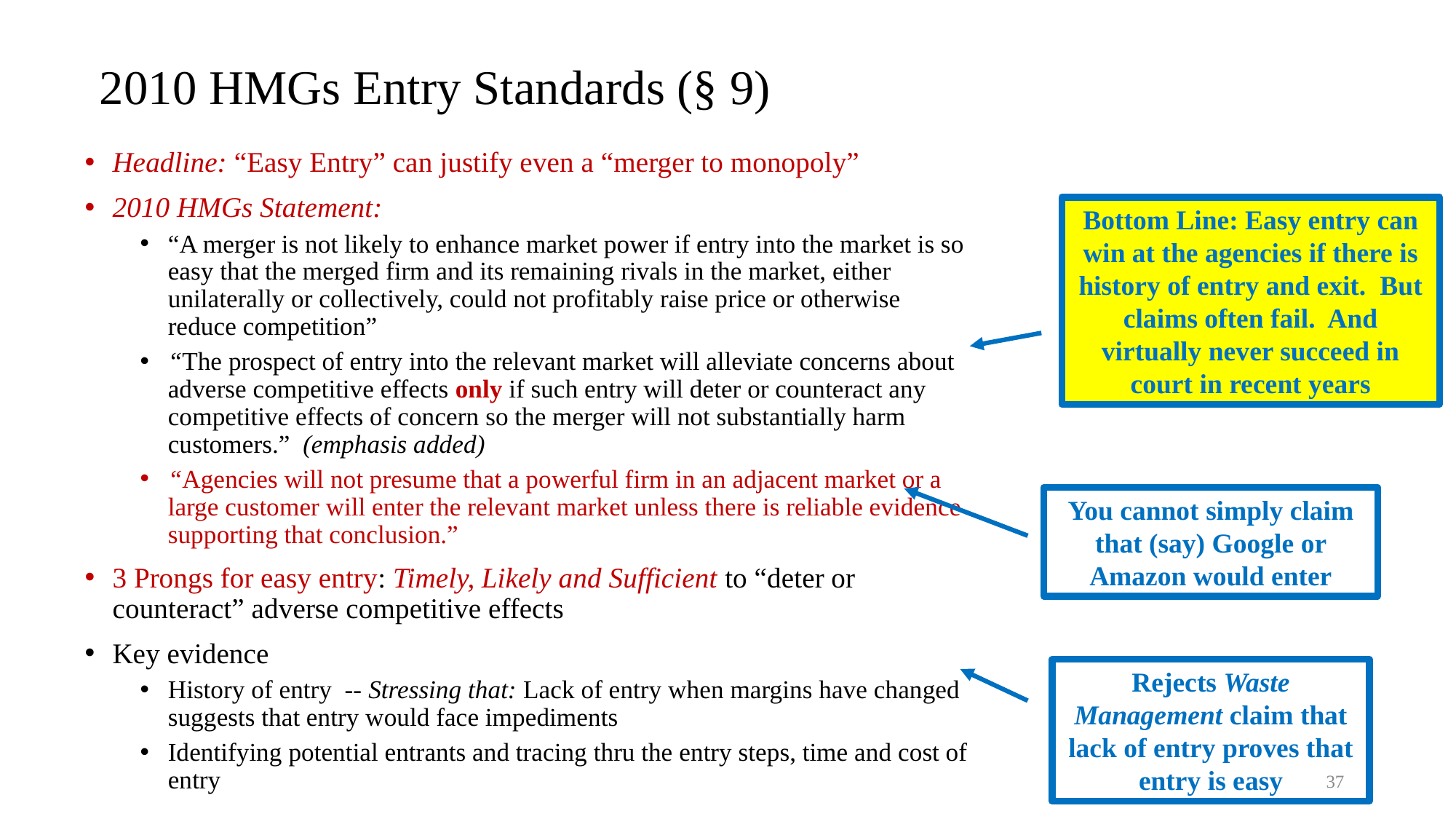

# 2010 HMGs Entry Standards (§ 9)
Headline: “Easy Entry” can justify even a “merger to monopoly”
2010 HMGs Statement:
“A merger is not likely to enhance market power if entry into the market is so easy that the merged firm and its remaining rivals in the market, either unilaterally or collectively, could not profitably raise price or otherwise reduce competition”
“The prospect of entry into the relevant market will alleviate concerns about adverse competitive effects only if such entry will deter or counteract any competitive effects of concern so the merger will not substantially harm customers.”  (emphasis added)
“Agencies will not presume that a powerful firm in an adjacent market or a large customer will enter the relevant market unless there is reliable evidence supporting that conclusion.”
3 Prongs for easy entry: Timely, Likely and Sufficient to “deter or counteract” adverse competitive effects
Key evidence
History of entry  -- Stressing that: Lack of entry when margins have changed suggests that entry would face impediments
Identifying potential entrants and tracing thru the entry steps, time and cost of entry

Bottom Line: Easy entry can win at the agencies if there is history of entry and exit.  But claims often fail.  And virtually never succeed in court in recent years
You cannot simply claim that (say) Google or Amazon would enter
Rejects Waste Management claim that lack of entry proves that entry is easy
37